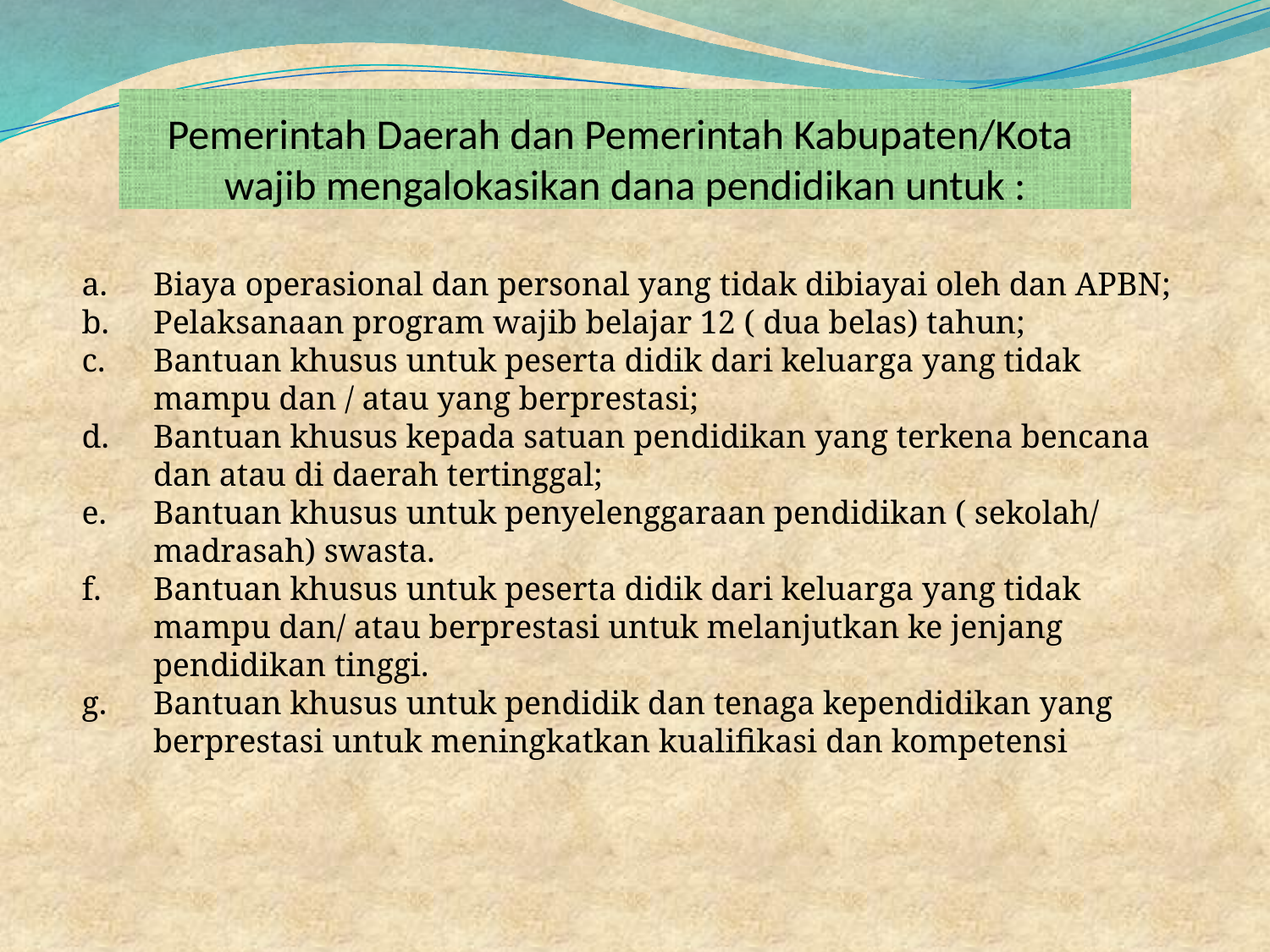

# Pemerintah Daerah dan Pemerintah Kabupaten/Kota  wajib mengalokasikan dana pendidikan untuk :
Biaya operasional dan personal yang tidak dibiayai oleh dan APBN;
Pelaksanaan program wajib belajar 12 ( dua belas) tahun;
Bantuan khusus untuk peserta didik dari keluarga yang tidak mampu dan / atau yang berprestasi;
Bantuan khusus kepada satuan pendidikan yang terkena bencana dan atau di daerah tertinggal;
Bantuan khusus untuk penyelenggaraan pendidikan ( sekolah/ madrasah) swasta.
Bantuan khusus untuk peserta didik dari keluarga yang tidak mampu dan/ atau berprestasi untuk melanjutkan ke jenjang pendidikan tinggi.
Bantuan khusus untuk pendidik dan tenaga kependidikan yang berprestasi untuk meningkatkan kualifikasi dan kompetensi